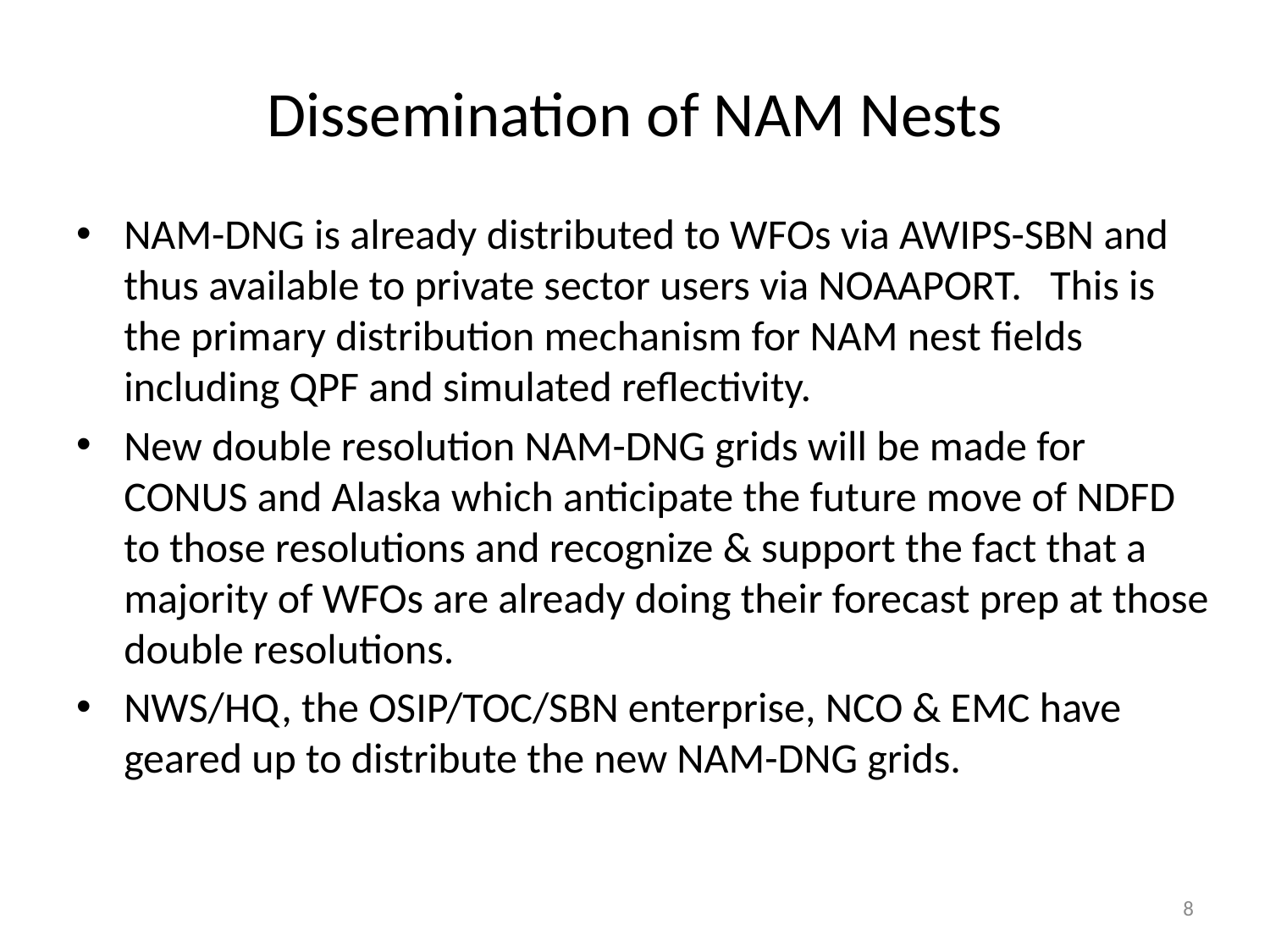

# Dissemination of NAM Nests
NAM-DNG is already distributed to WFOs via AWIPS-SBN and thus available to private sector users via NOAAPORT.   This is the primary distribution mechanism for NAM nest fields including QPF and simulated reflectivity.
New double resolution NAM-DNG grids will be made for CONUS and Alaska which anticipate the future move of NDFD to those resolutions and recognize & support the fact that a majority of WFOs are already doing their forecast prep at those double resolutions.
NWS/HQ, the OSIP/TOC/SBN enterprise, NCO & EMC have geared up to distribute the new NAM-DNG grids.

8